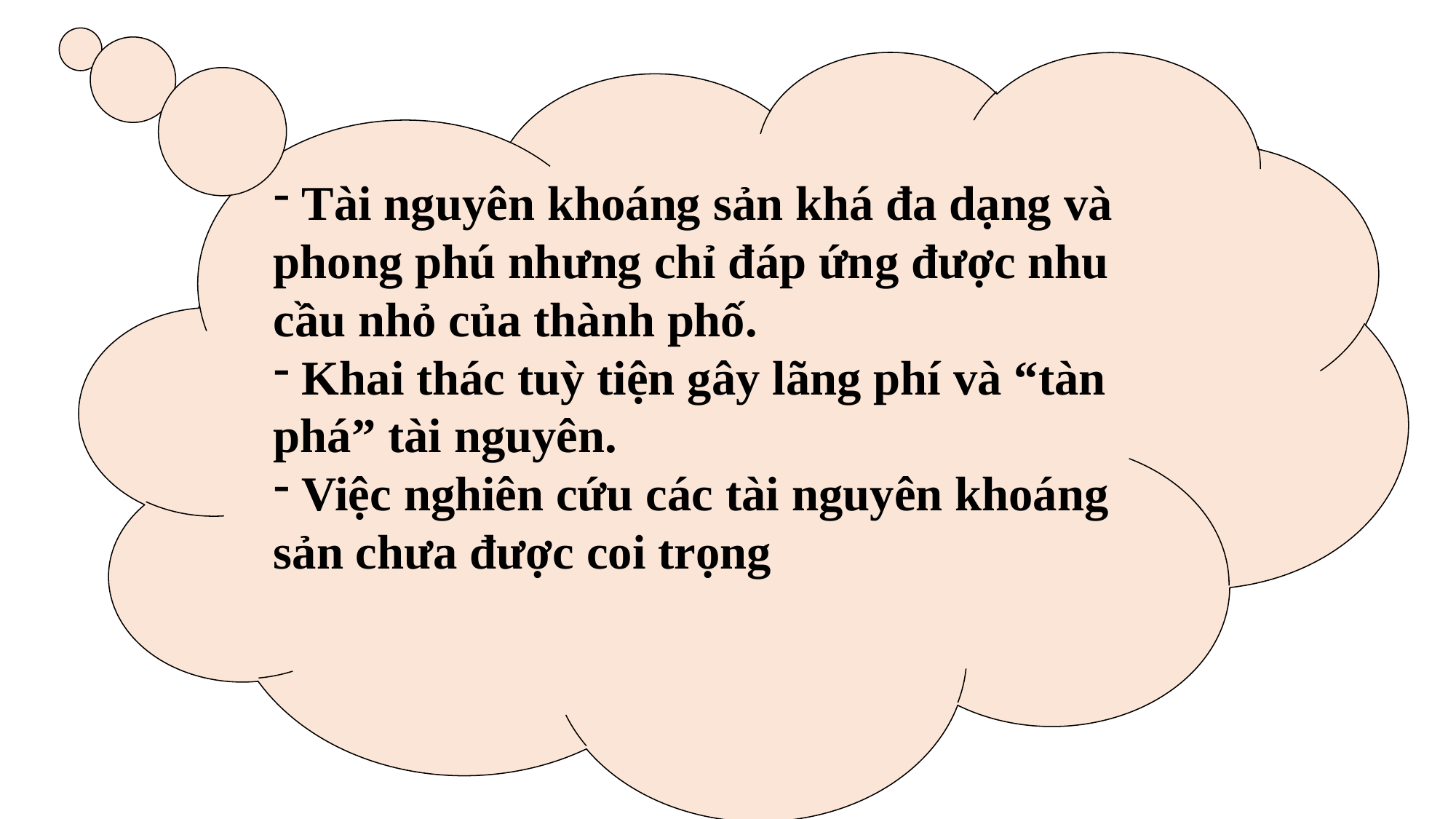

Tài nguyên khoáng sản khá đa dạng và phong phú nhưng chỉ đáp ứng được nhu cầu nhỏ của thành phố.
 Khai thác tuỳ tiện gây lãng phí và “tàn phá” tài nguyên.
 Việc nghiên cứu các tài nguyên khoáng sản chưa được coi trọng